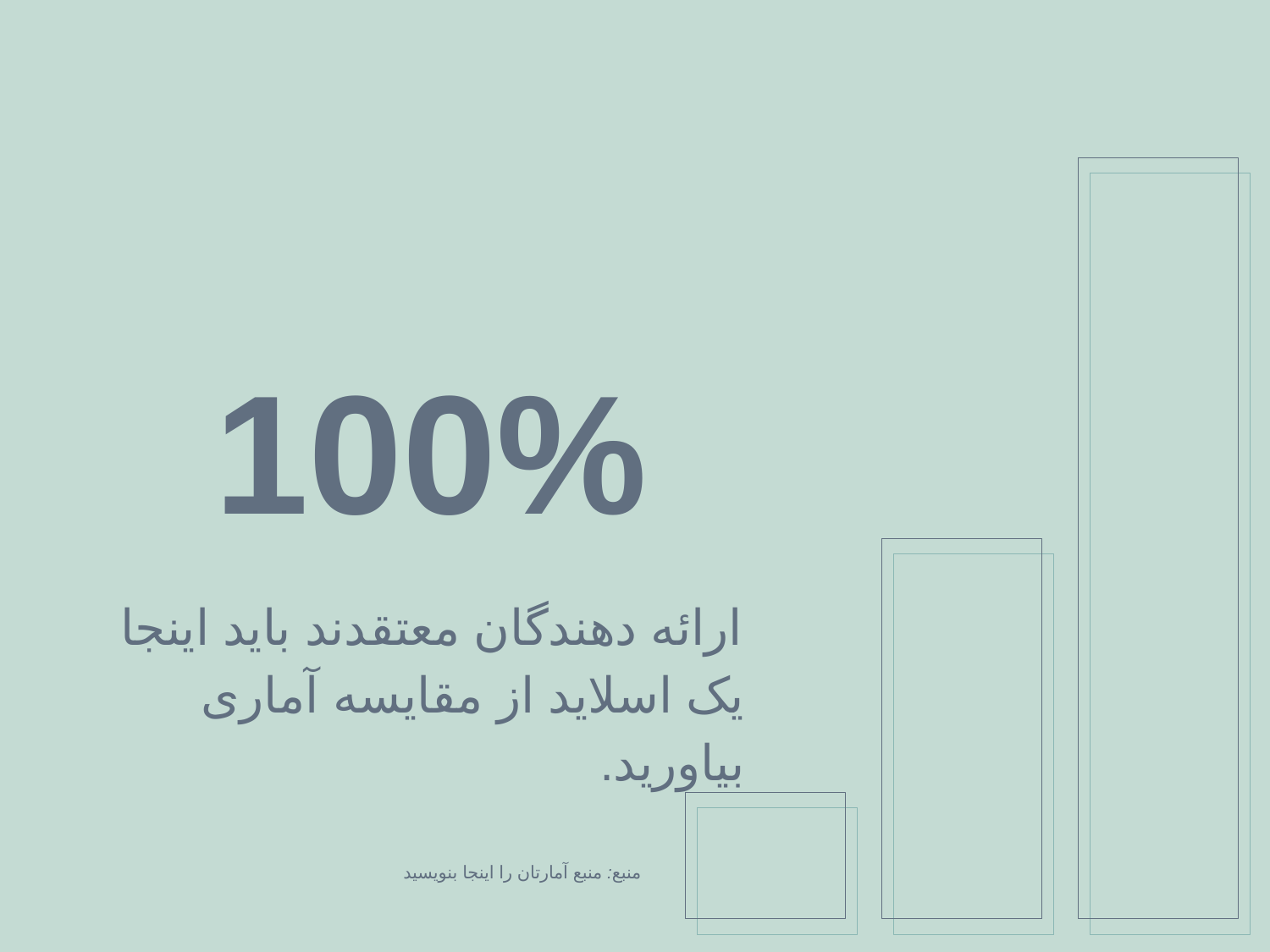

100%
ارائه دهندگان معتقدند باید اینجا یک اسلاید از مقایسه آماری بیاورید.

منبع: منبع آمارتان را اینجا بنویسید